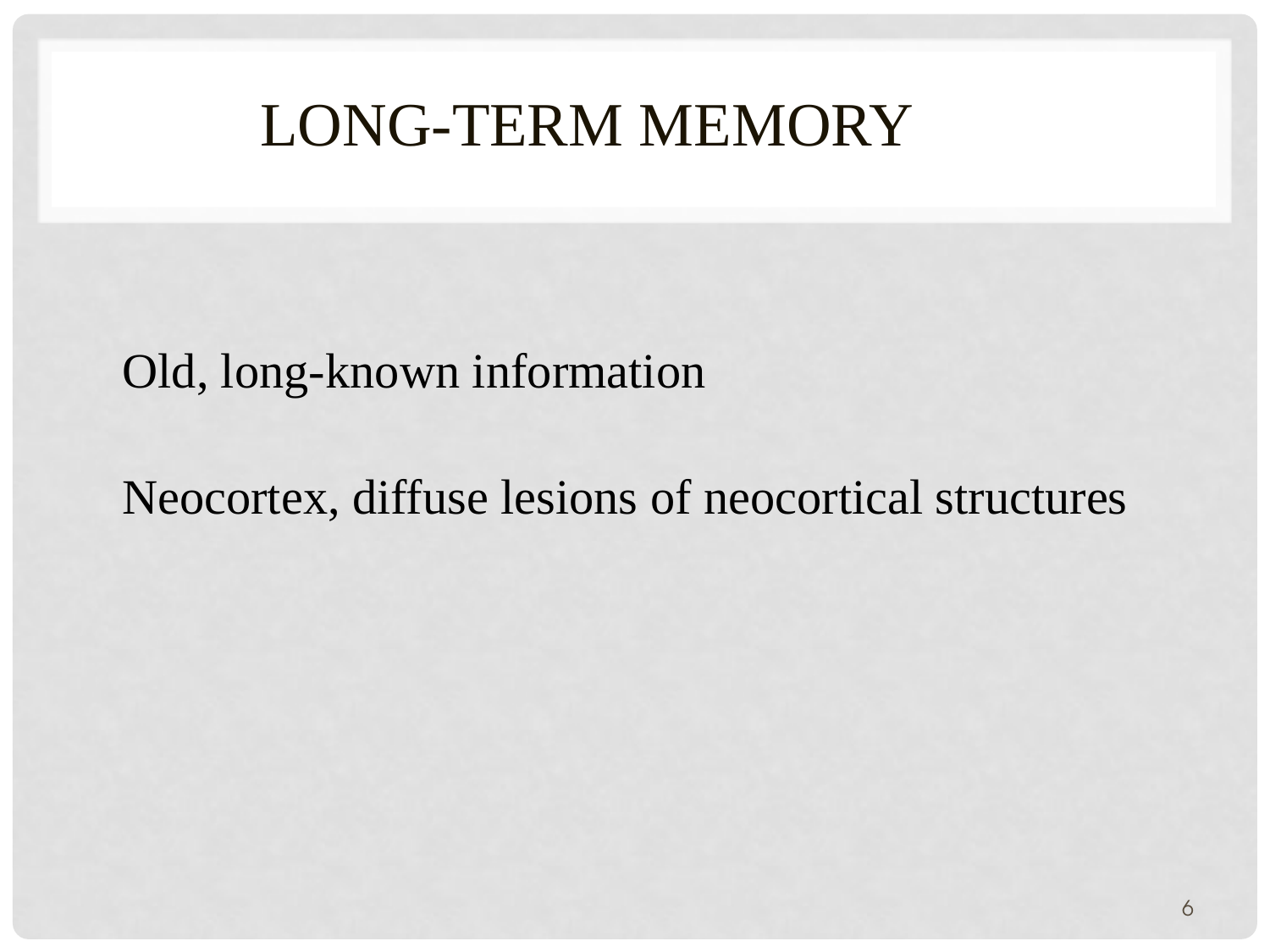

# LONG-TERM MEMORY
Old, long-known information

Neocortex, diffuse lesions of neocortical structures
6